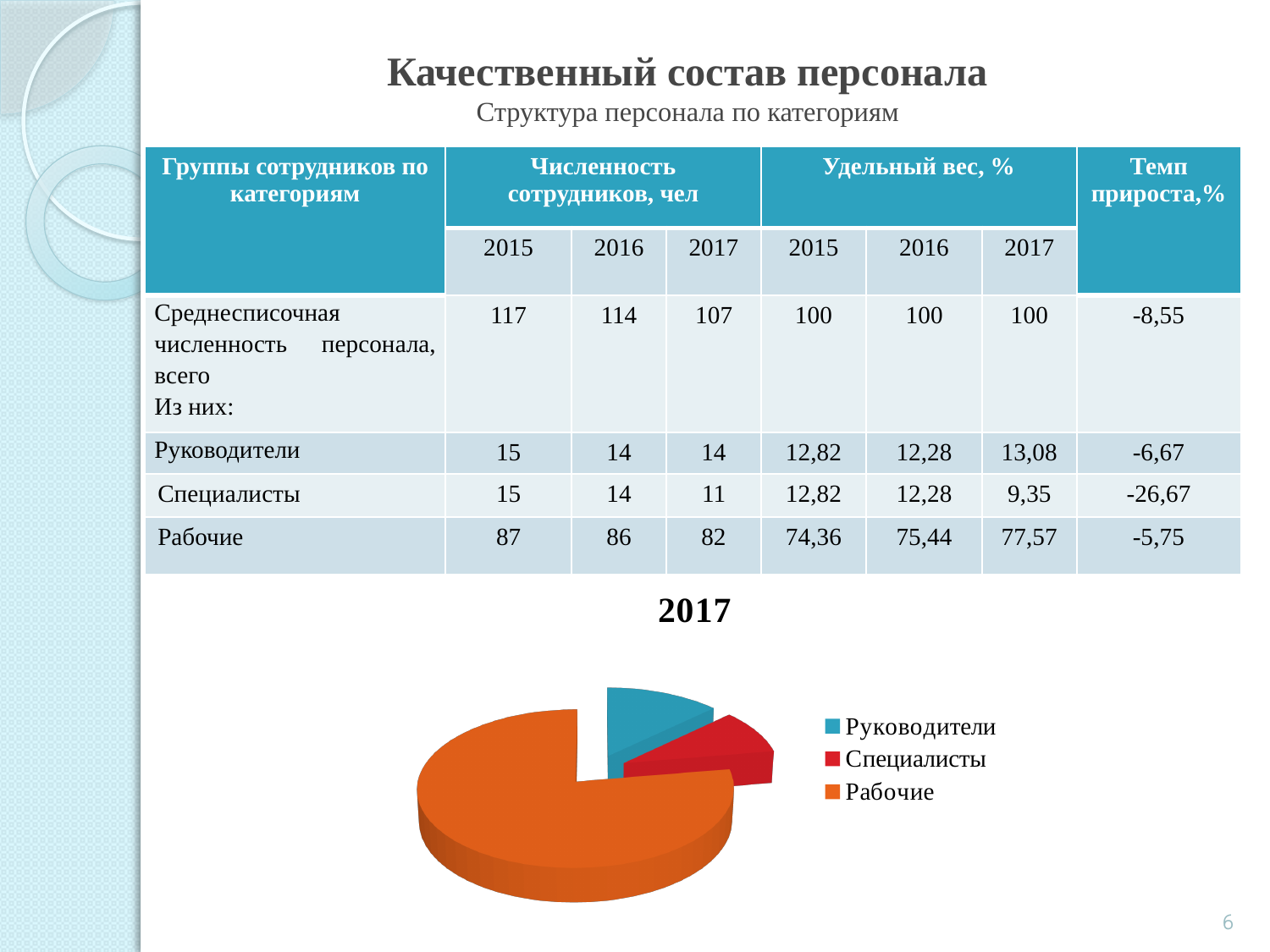

# Качественный состав персонала Структура персонала по категориям
| Группы сотрудников по категориям | Численность сотрудников, чел |  |  | Удельный вес, % |  |  | Темп прироста,% |
| --- | --- | --- | --- | --- | --- | --- | --- |
|  | 2015 | 2016 | 2017 | 2015 | 2016 | 2017 |  |
| Среднесписочная численность персонала, всего Из них: | 117 | 114 | 107 | 100 | 100 | 100 | -8,55 |
| Руководители | 15 | 14 | 14 | 12,82 | 12,28 | 13,08 | -6,67 |
| Специалисты | 15 | 14 | 11 | 12,82 | 12,28 | 9,35 | -26,67 |
| Рабочие | 87 | 86 | 82 | 74,36 | 75,44 | 77,57 | -5,75 |

[unsupported chart]

6